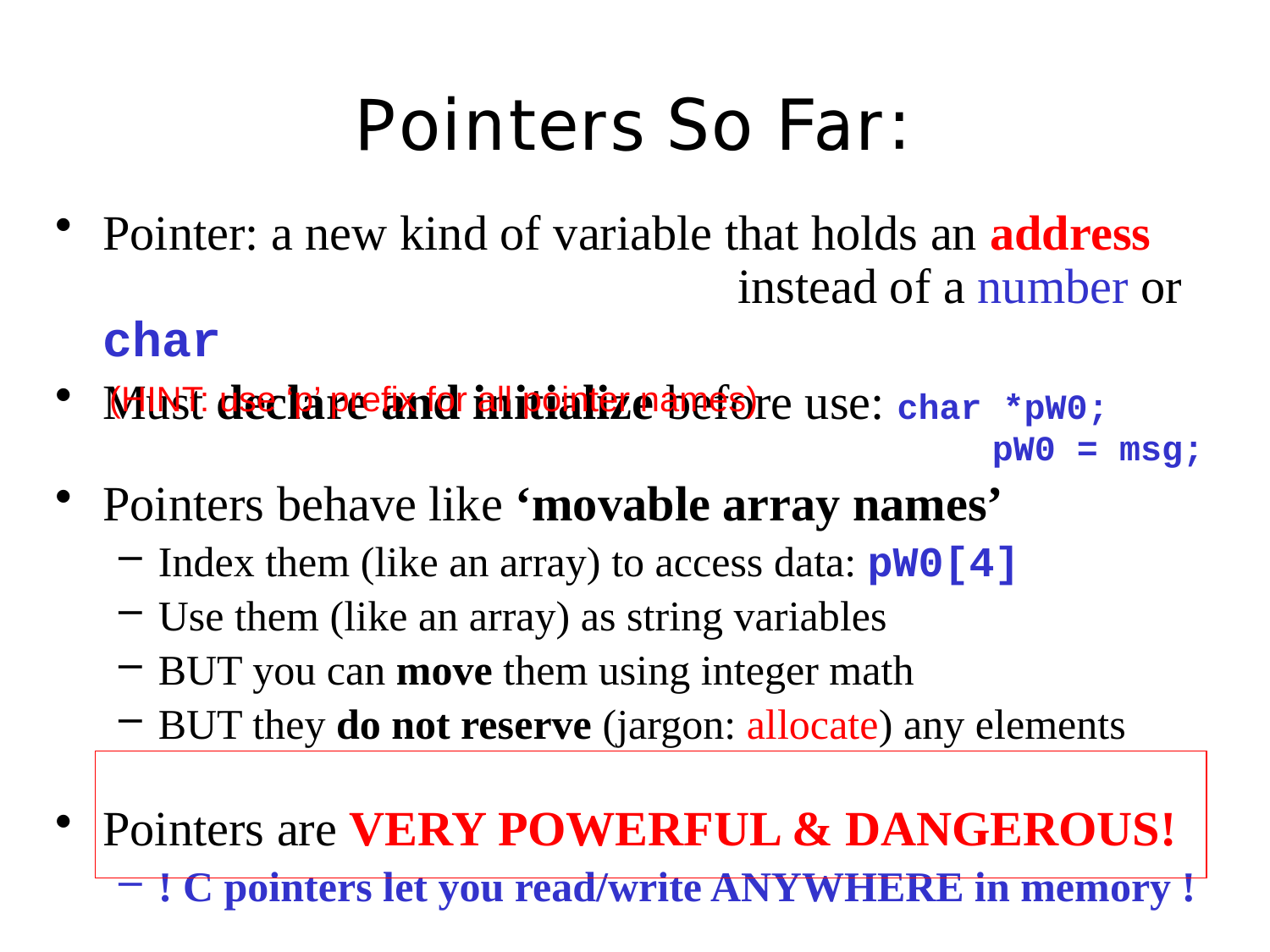

# Pointers So Far:
Pointer: a new kind of variable that holds an address 					instead of a number or char
Must declare and initialize before use: char *pW0;
                                          pW0 = msg;
Pointers behave like ‘movable array names’
Index them (like an array) to access data: pW0[4]
Use them (like an array) as string variables
BUT you can move them using integer math
BUT they do not reserve (jargon: allocate) any elements
Pointers are VERY POWERFUL & DANGEROUS!
! C pointers let you read/write ANYWHERE in memory !

(HINT: use ‘p’ prefix for all pointer names)